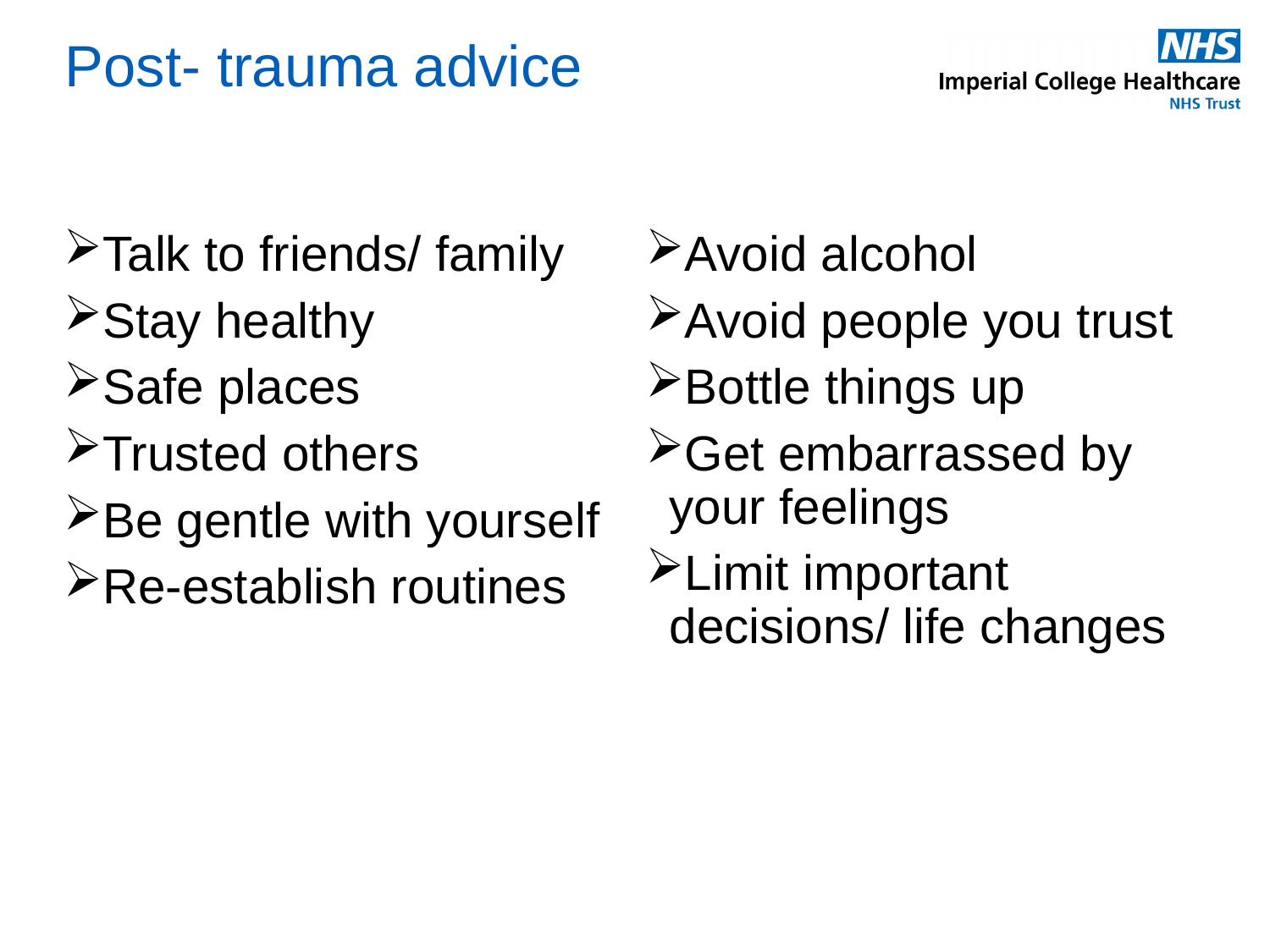

# Post- trauma advice
Talk to friends/ family
Stay healthy
Safe places
Trusted others
Be gentle with yourself
Re-establish routines
Avoid alcohol
Avoid people you trust
Bottle things up
Get embarrassed by your feelings
Limit important decisions/ life changes